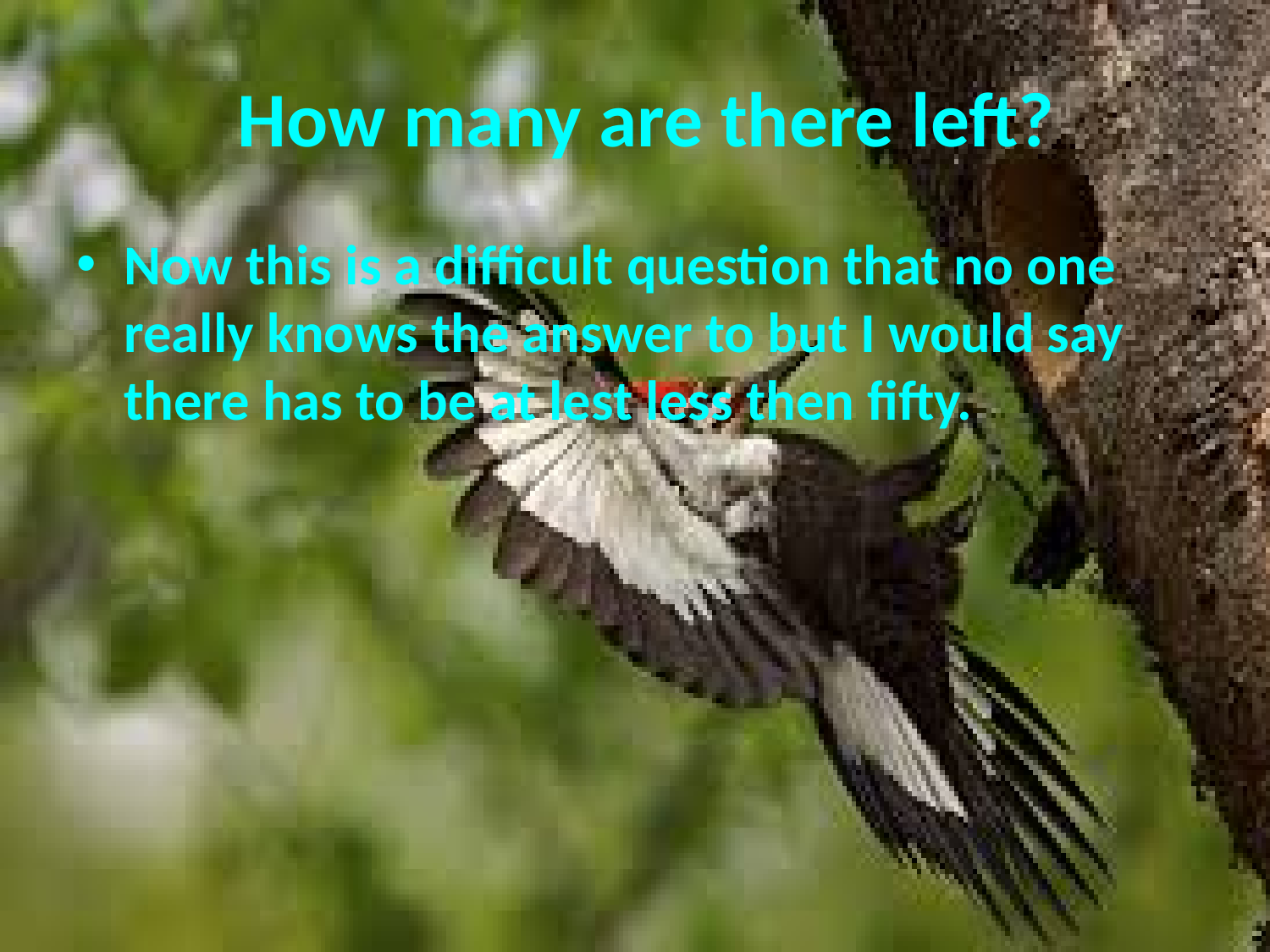

# How many are there left?
Now this is a difficult question that no one really knows the answer to but I would say there has to be at lest less then fifty.